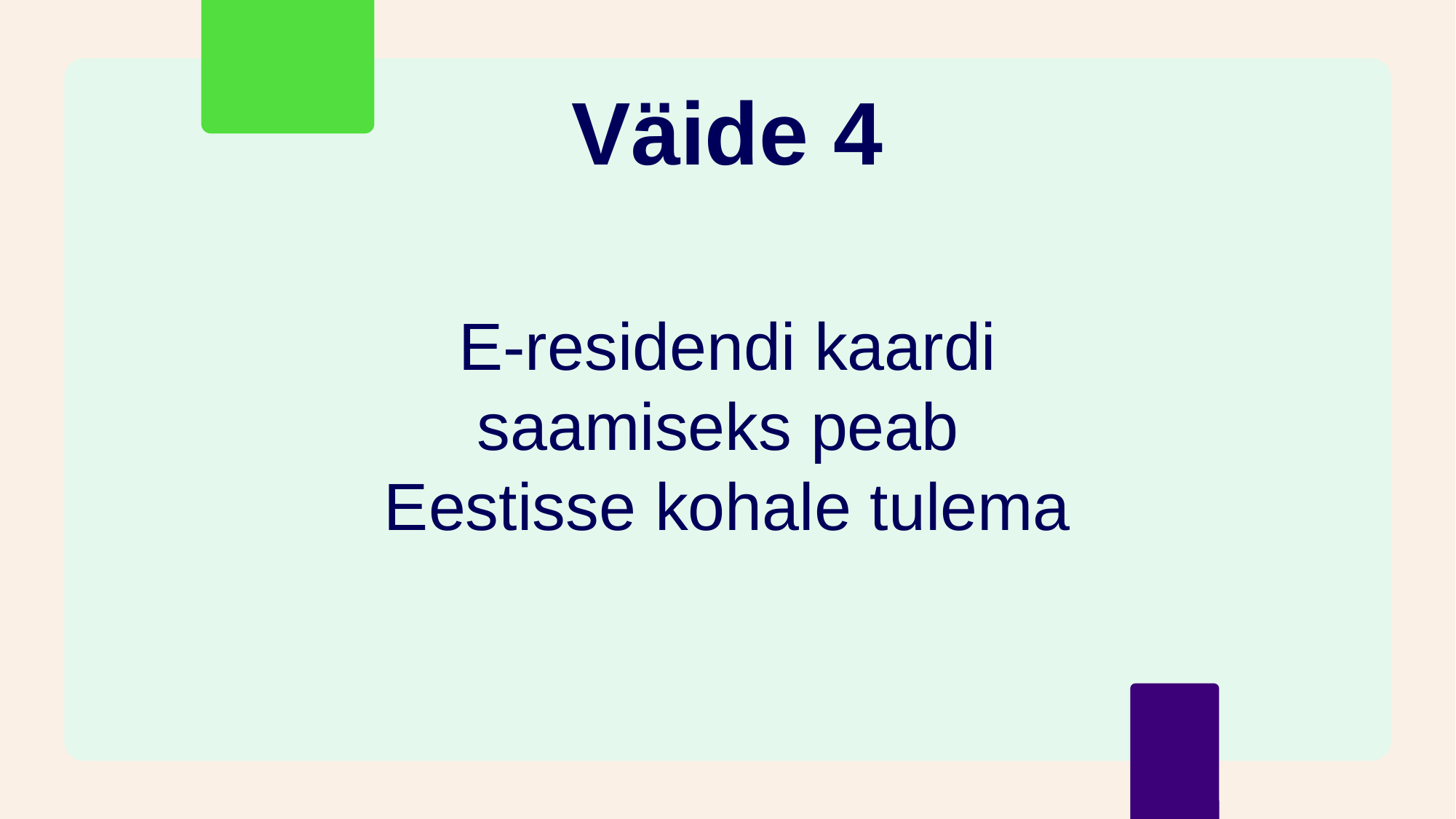

#
Väide 4
E-residendi kaardi saamiseks peab
Eestisse kohale tulema